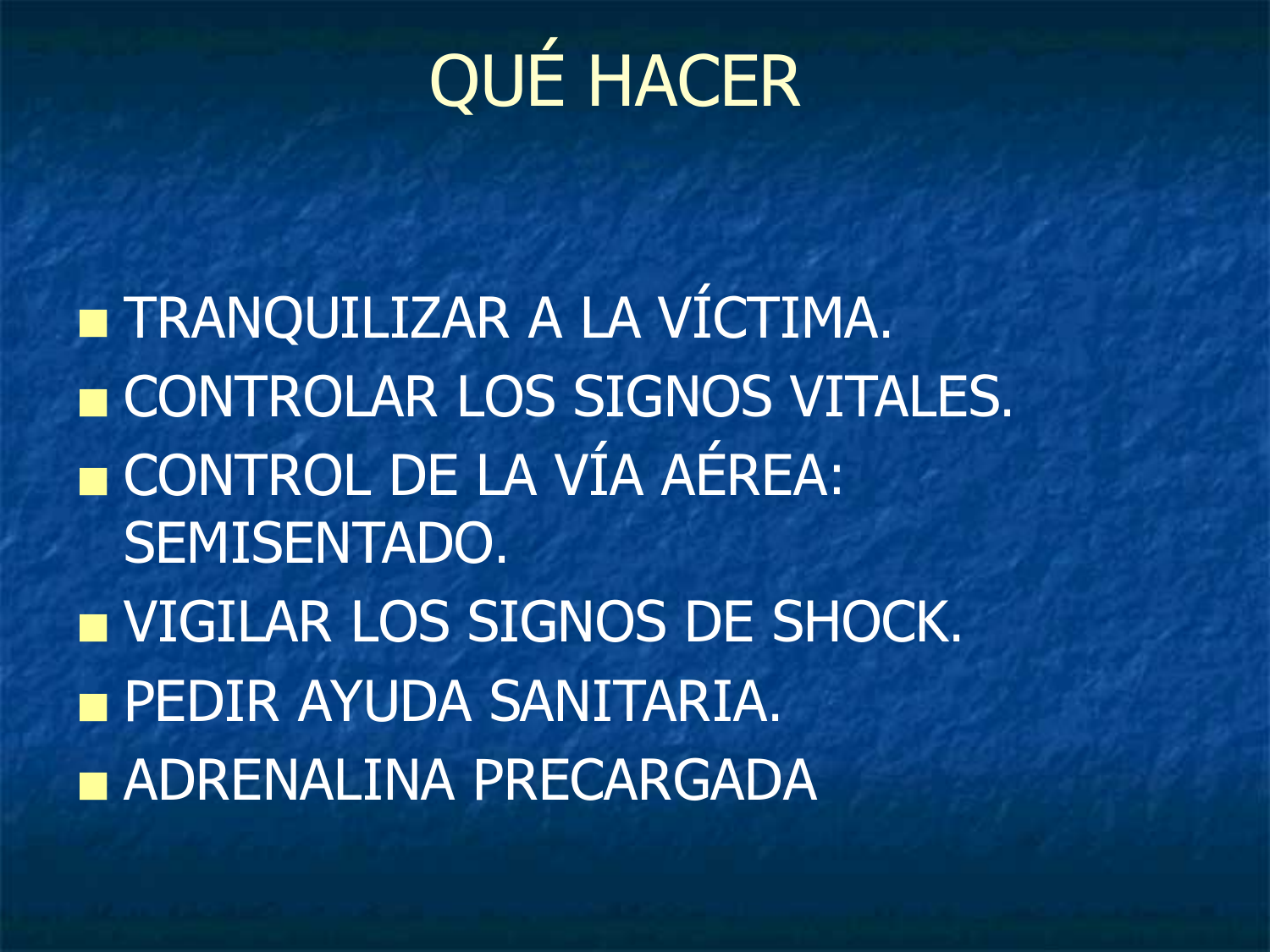

# QUÉ HACER
TRANQUILIZAR A LA VÍCTIMA.
CONTROLAR LOS SIGNOS VITALES.
CONTROL DE LA VÍA AÉREA: SEMISENTADO.
VIGILAR LOS SIGNOS DE SHOCK.
PEDIR AYUDA SANITARIA.
ADRENALINA PRECARGADA